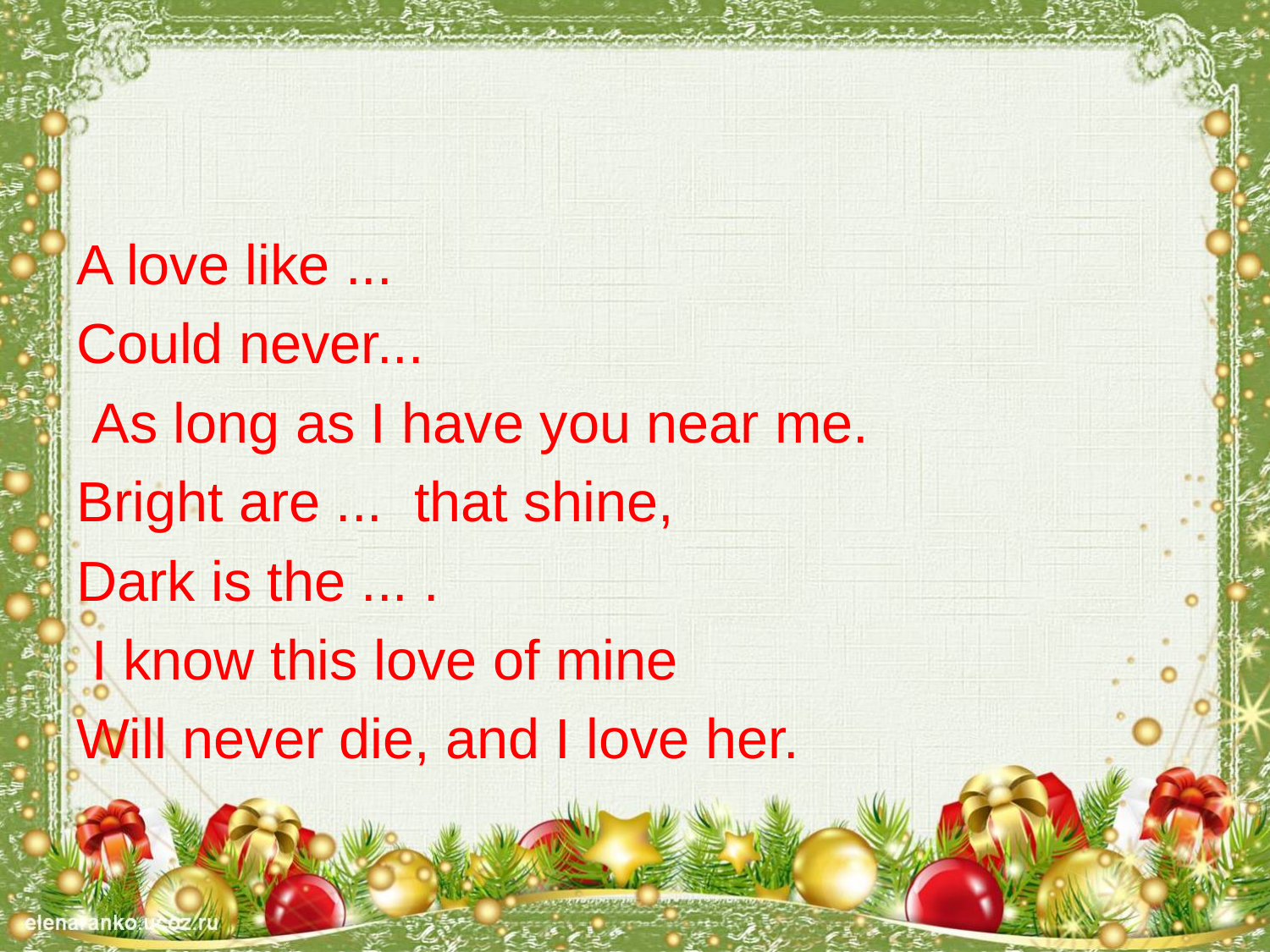

#
A love like ...
Could never...
 As long as I have you near me.
Bright are ...  that shine,
Dark is the ... .
 I know this love of mine
Will never die, and I love her.